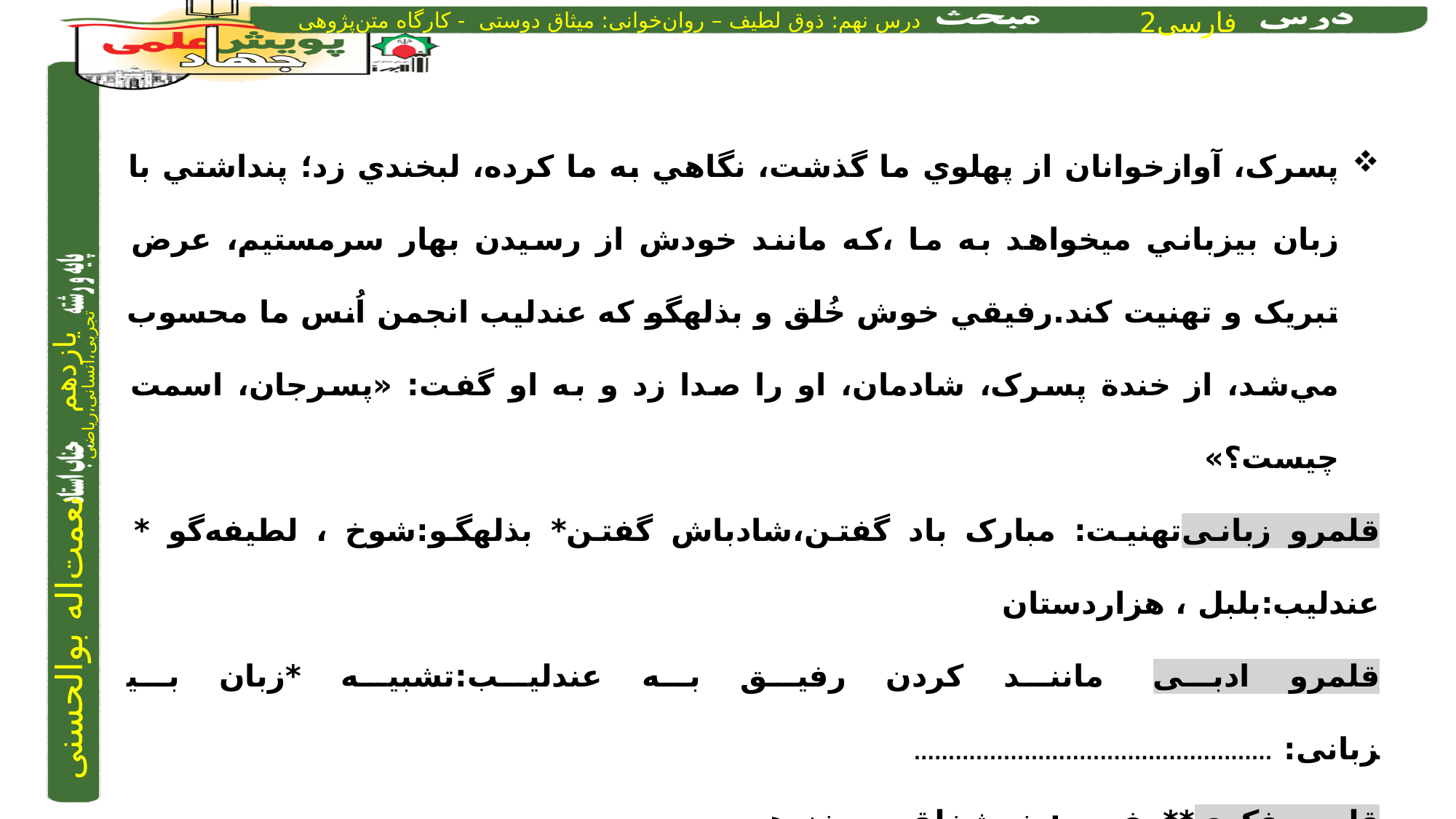

پسرک، آوازخوانان از پهلوي ما گذشت، نگاهي به ما كرده، لبخندي زد؛ پنداشتي با زبان بي­زباني مي­خواهد به ما ،كه مانند خودش از رسیدن بهار سرمستیم، عرض تبريک و تهنیت كند.رفیقي خوش خُلق و بذله­گو كه عندلیب انجمن اُنس ما محسوب مي‌شد، از خندة پسرک، شادمان، او را صدا زد و به او گفت: «پسرجان، اسمت چیست؟»
قلمرو زبانی	تهنیت: مبارک باد گفتن،شادباش گفتن* بذله­گو:شوخ ، لطیفه‌گو * عندلیب:بلبل ، هزاردستان
قلمرو ادبی		مانند کردن رفیق به عندلیب:تشبیه *زبان بی­زبانی: ....................................................
قلمرو فکری	**مفهوم: خوش­خلقی و خنده­رویی